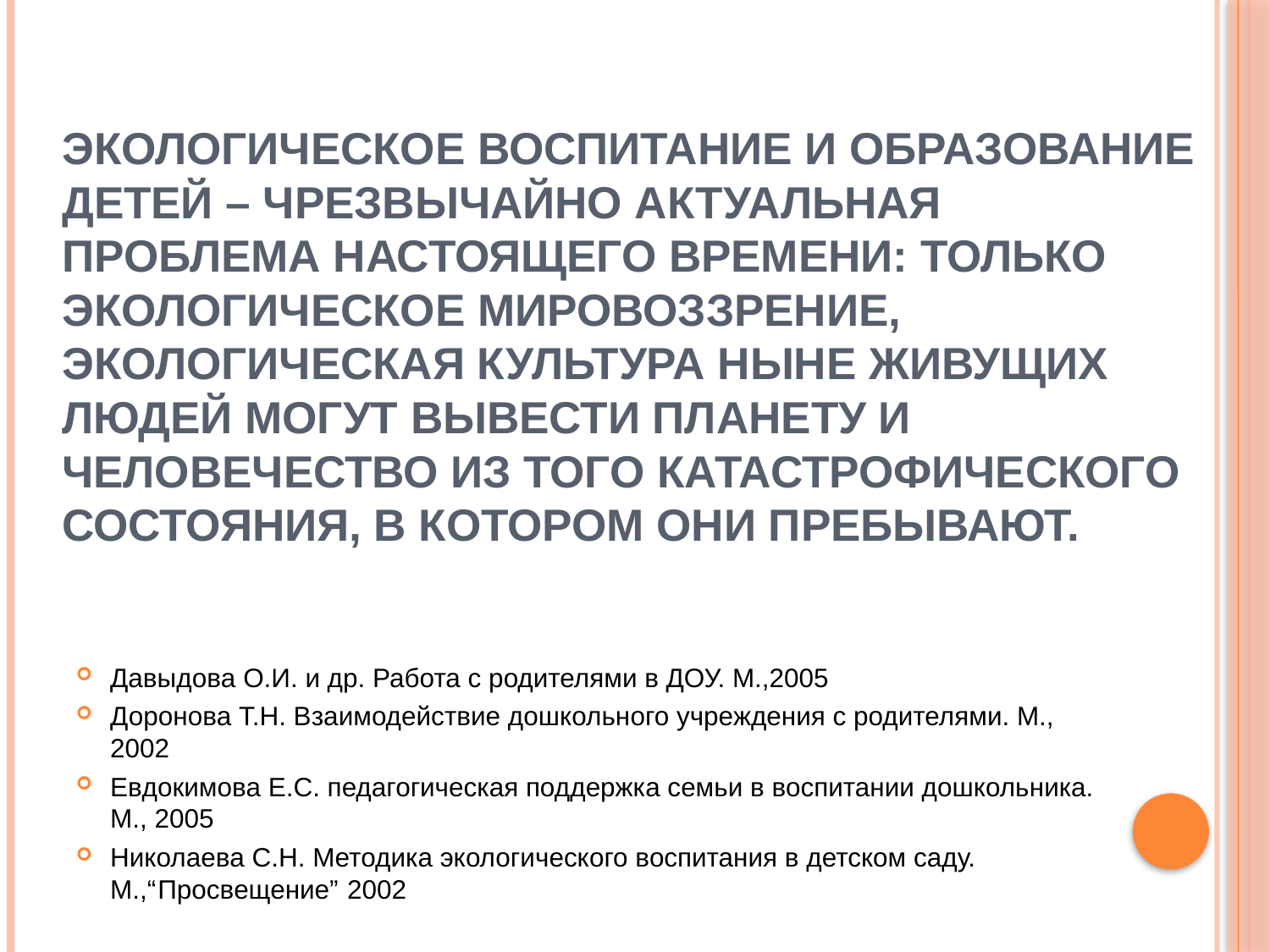

# Экологическое воспитание и образование детей – чрезвычайно актуальная проблема настоящего времени: только экологическое мировоззрение, экологическая культура ныне живущих людей могут вывести планету и человечество из того катастрофического состояния, в котором они пребывают.
Давыдова О.И. и др. Работа с родителями в ДОУ. М.,2005
Доронова Т.Н. Взаимодействие дошкольного учреждения с родителями. М., 2002
Евдокимова Е.С. педагогическая поддержка семьи в воспитании дошкольника. М., 2005
Николаева С.Н. Методика экологического воспитания в детском саду. М.,“Просвещение” 2002